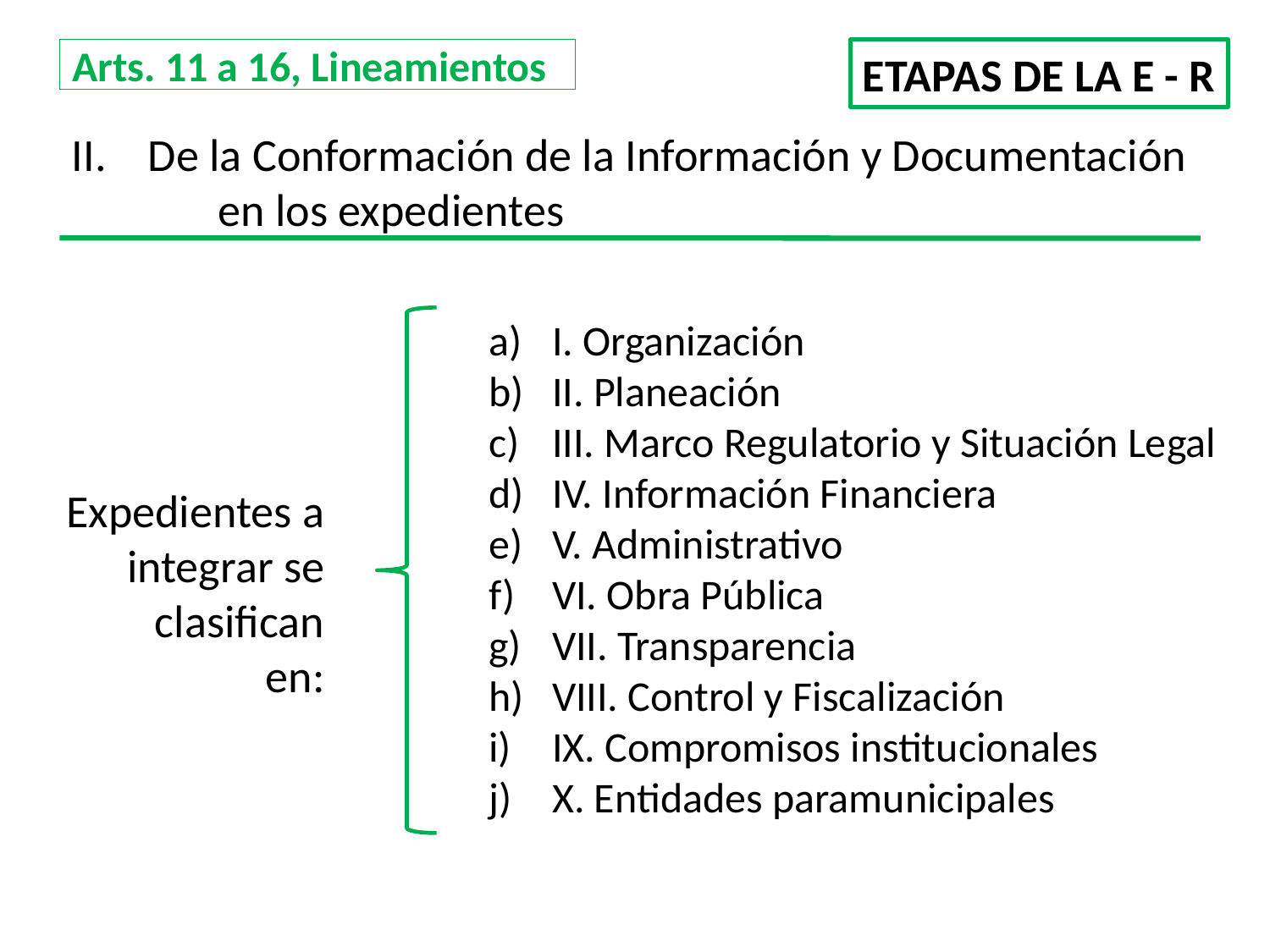

# Arts. 11 a 16, Lineamientos
ETAPAS DE LA E - R
II.    De la Conformación de la Información y Documentación        en los expedientes

I. Organización
II. Planeación
III. Marco Regulatorio y Situación Legal
IV. Información Financiera
V. Administrativo
VI. Obra Pública
VII. Transparencia
VIII. Control y Fiscalización
IX. Compromisos institucionales
X. Entidades paramunicipales
Expedientes a integrar se clasifican en: